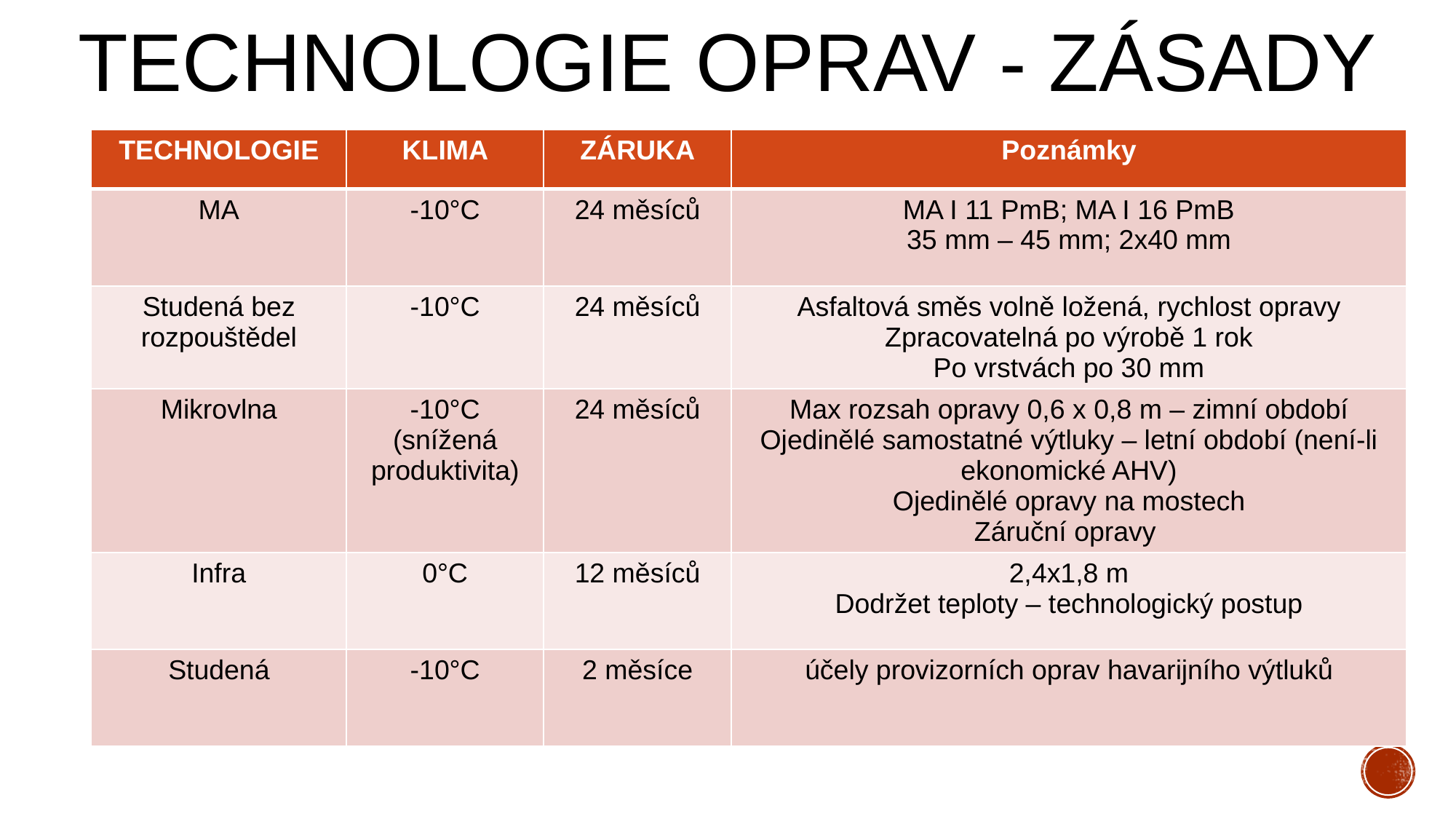

# TECHNOLOGIE OPRAV - ZÁSADY
| TECHNOLOGIE | KLIMA | ZÁRUKA | Poznámky |
| --- | --- | --- | --- |
| MA | -10°C | 24 měsíců | MA I 11 PmB; MA I 16 PmB 35 mm – 45 mm; 2x40 mm |
| Studená bez rozpouštědel | -10°C | 24 měsíců | Asfaltová směs volně ložená, rychlost opravy Zpracovatelná po výrobě 1 rok Po vrstvách po 30 mm |
| Mikrovlna | -10°C (snížená produktivita) | 24 měsíců | Max rozsah opravy 0,6 x 0,8 m – zimní období Ojedinělé samostatné výtluky – letní období (není-li ekonomické AHV) Ojedinělé opravy na mostech Záruční opravy |
| Infra | 0°C | 12 měsíců | 2,4x1,8 m Dodržet teploty – technologický postup |
| Studená | -10°C | 2 měsíce | účely provizorních oprav havarijního výtluků |